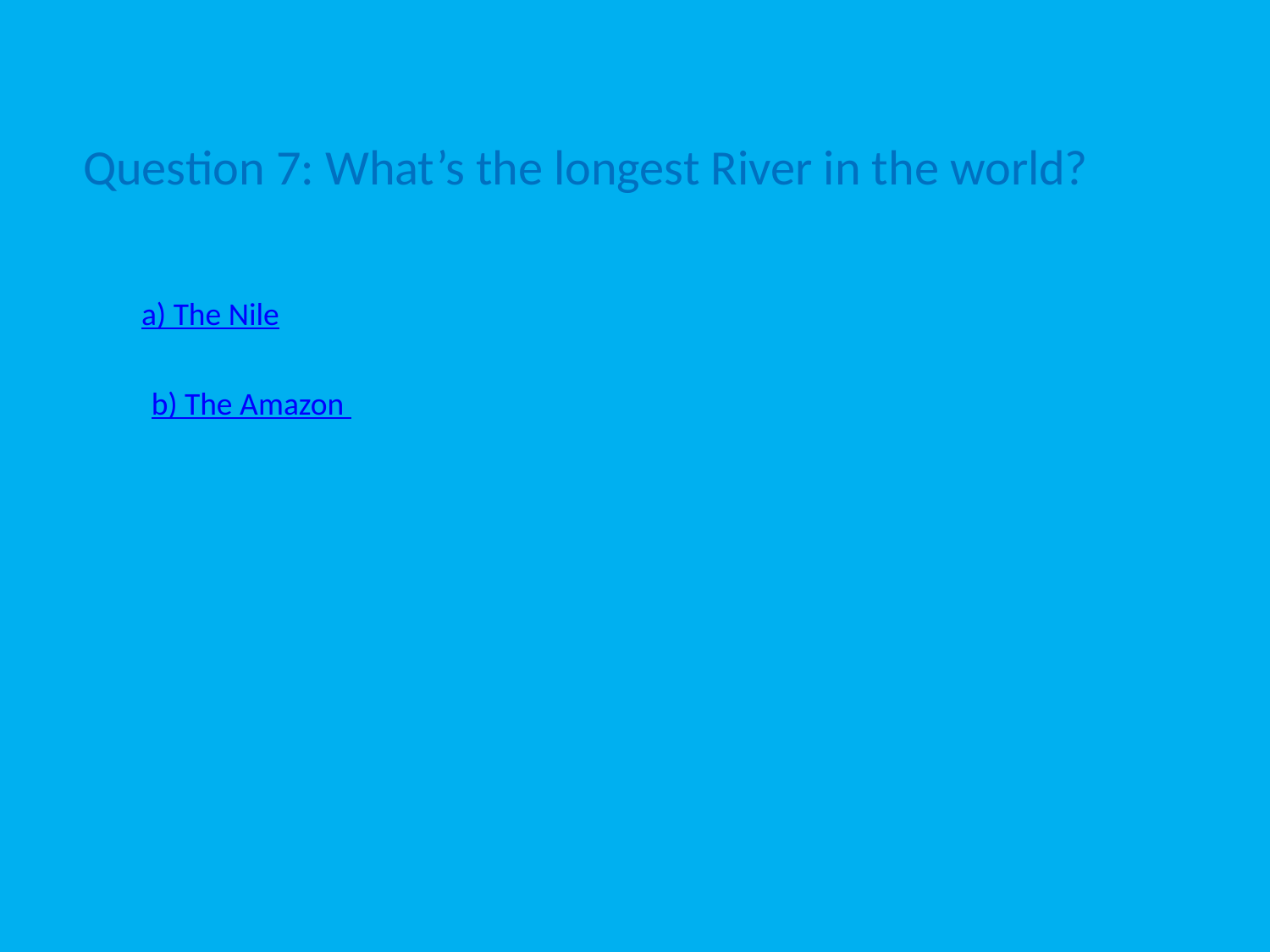

Question 7: What’s the longest River in the world?
a) The Nile
b) The Amazon